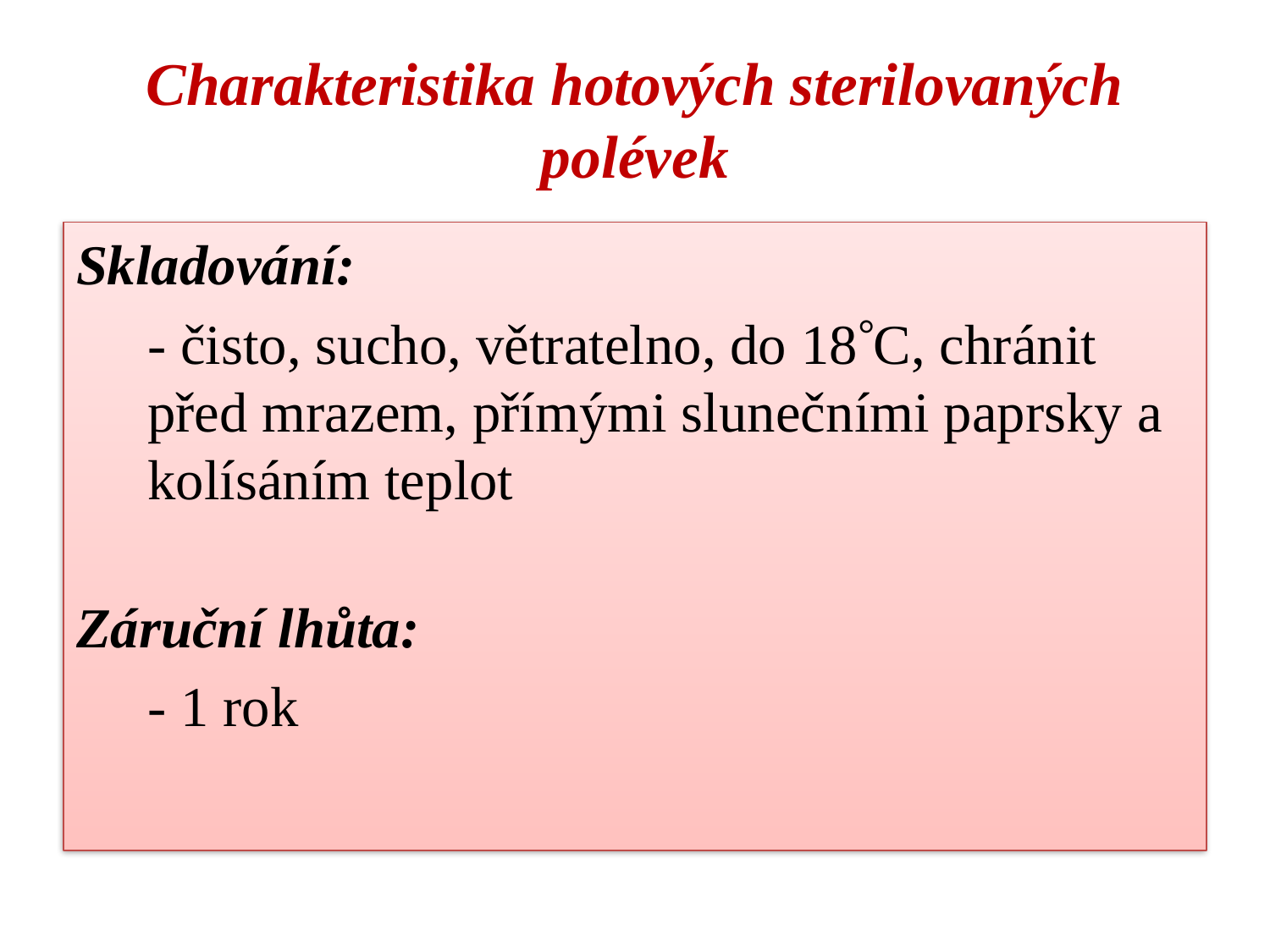

# Charakteristika hotových sterilovaných polévek
Skladování:
	- čisto, sucho, větratelno, do 18°C, chránit před mrazem, přímými slunečními paprsky a kolísáním teplot

Záruční lhůta:
	- 1 rok